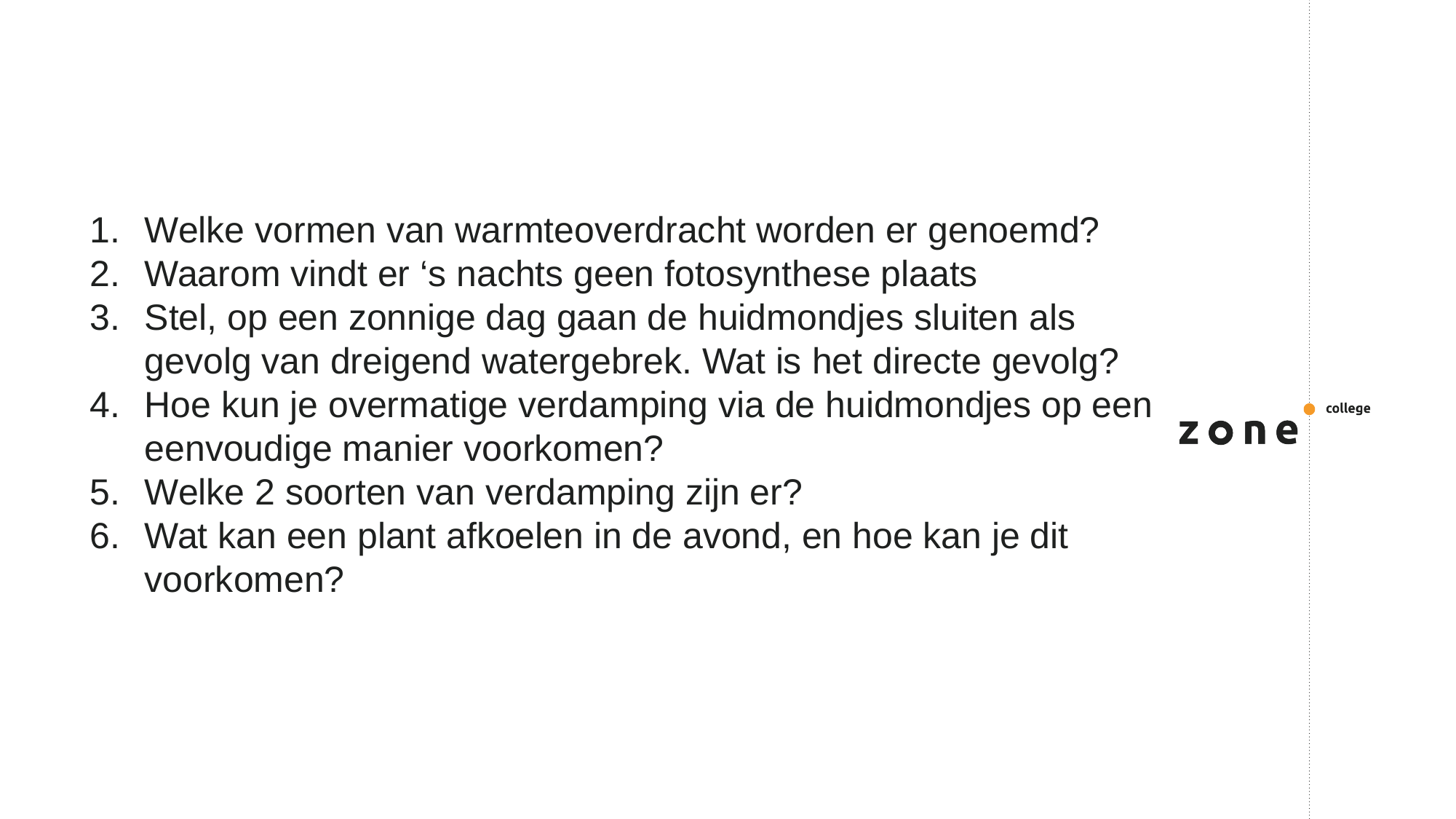

#
Welke vormen van warmteoverdracht worden er genoemd?
Waarom vindt er ‘s nachts geen fotosynthese plaats
Stel, op een zonnige dag gaan de huidmondjes sluiten als gevolg van dreigend watergebrek. Wat is het directe gevolg?
Hoe kun je overmatige verdamping via de huidmondjes op een eenvoudige manier voorkomen?
Welke 2 soorten van verdamping zijn er?
Wat kan een plant afkoelen in de avond, en hoe kan je dit voorkomen?